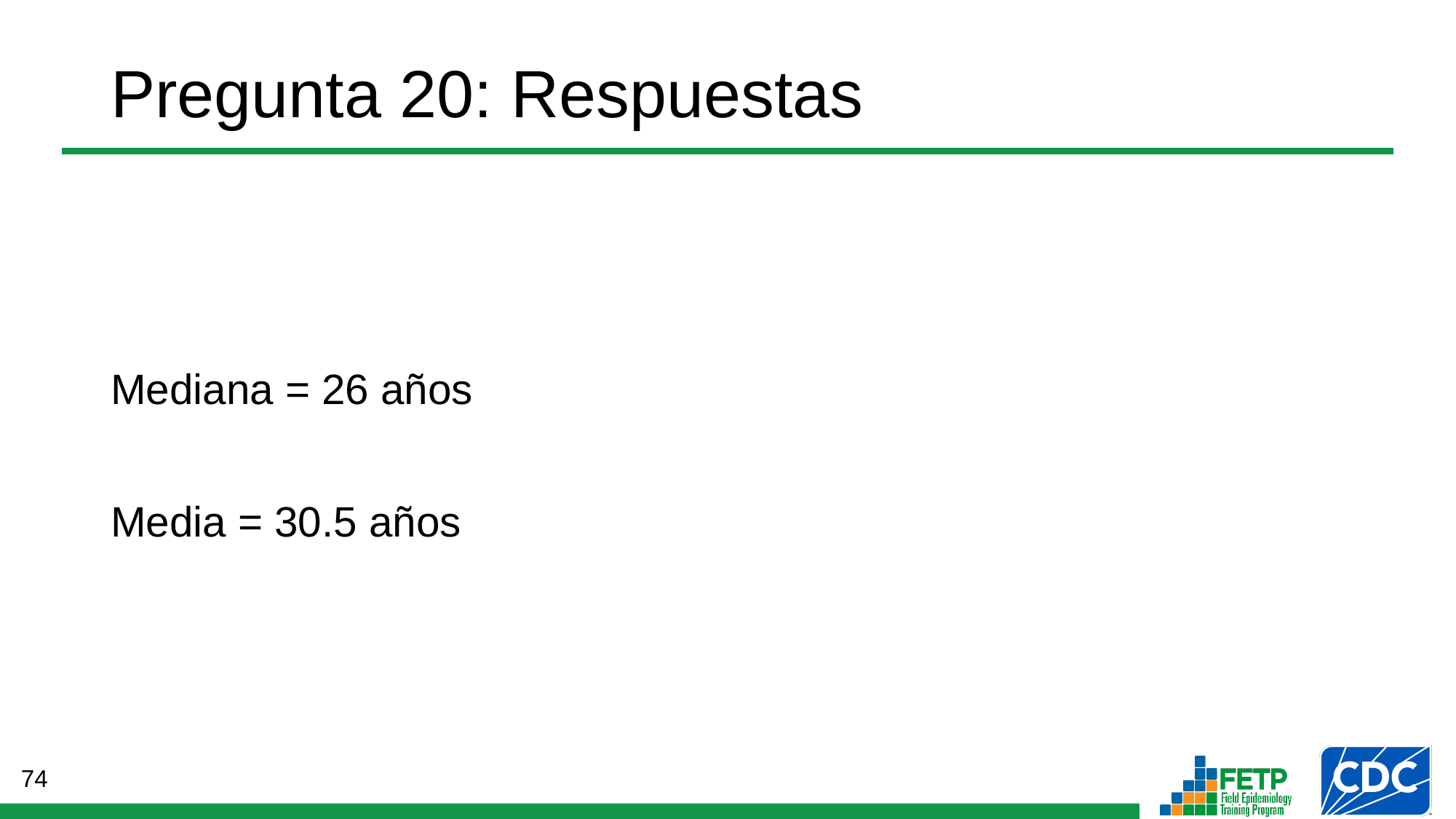

# Pregunta 20: Respuestas
Mediana = 26 años

Media = 30.5 años